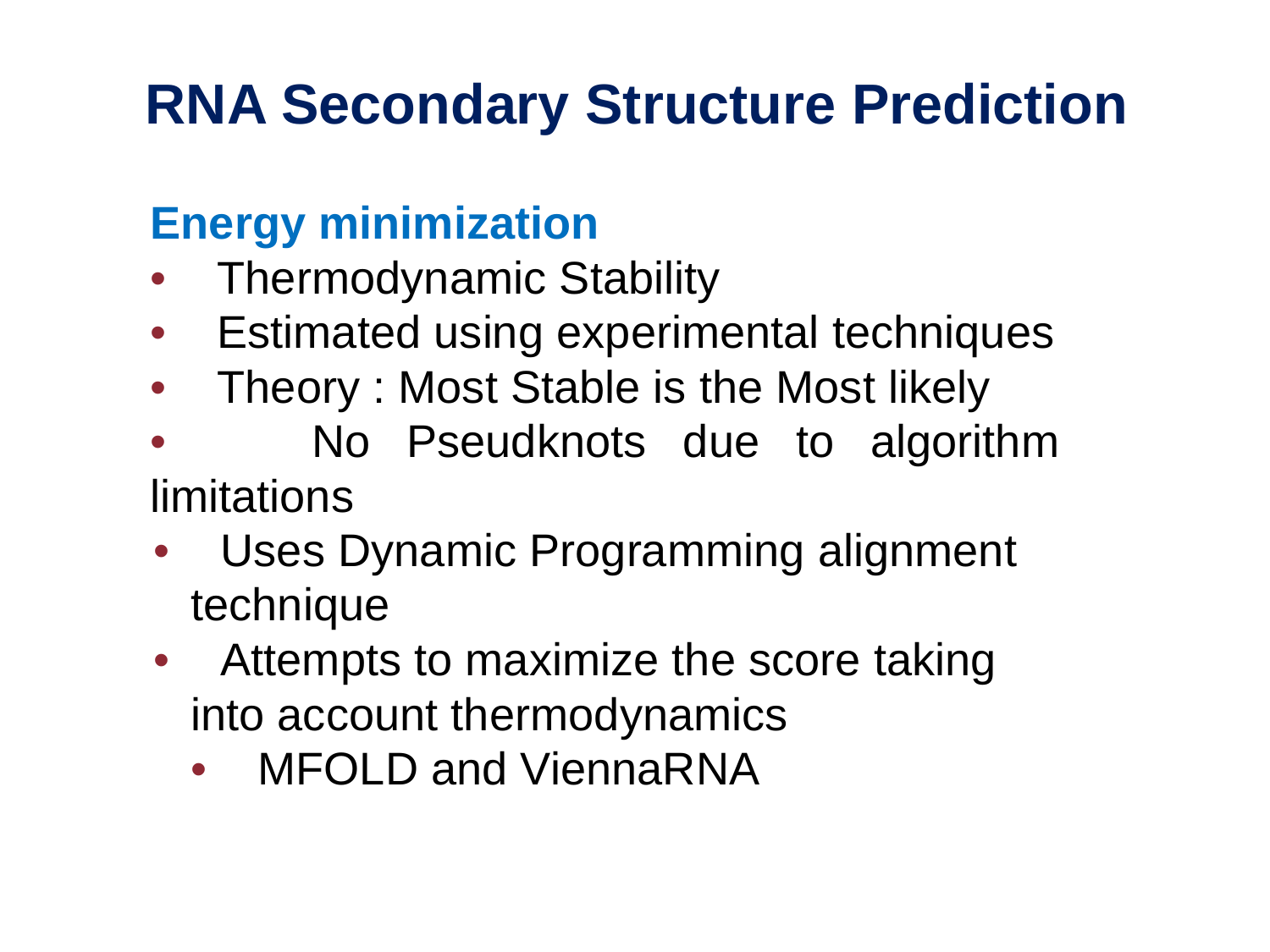

RNA Secondary Structure Prediction
Energy minimization
•    Thermodynamic Stability
•    Estimated using experimental techniques
•    Theory : Most Stable is the Most likely
•    No Pseudknots due to algorithm limitations
•    Uses Dynamic Programming alignment technique
•    Attempts to maximize the score taking into account thermodynamics
•    MFOLD and ViennaRNA